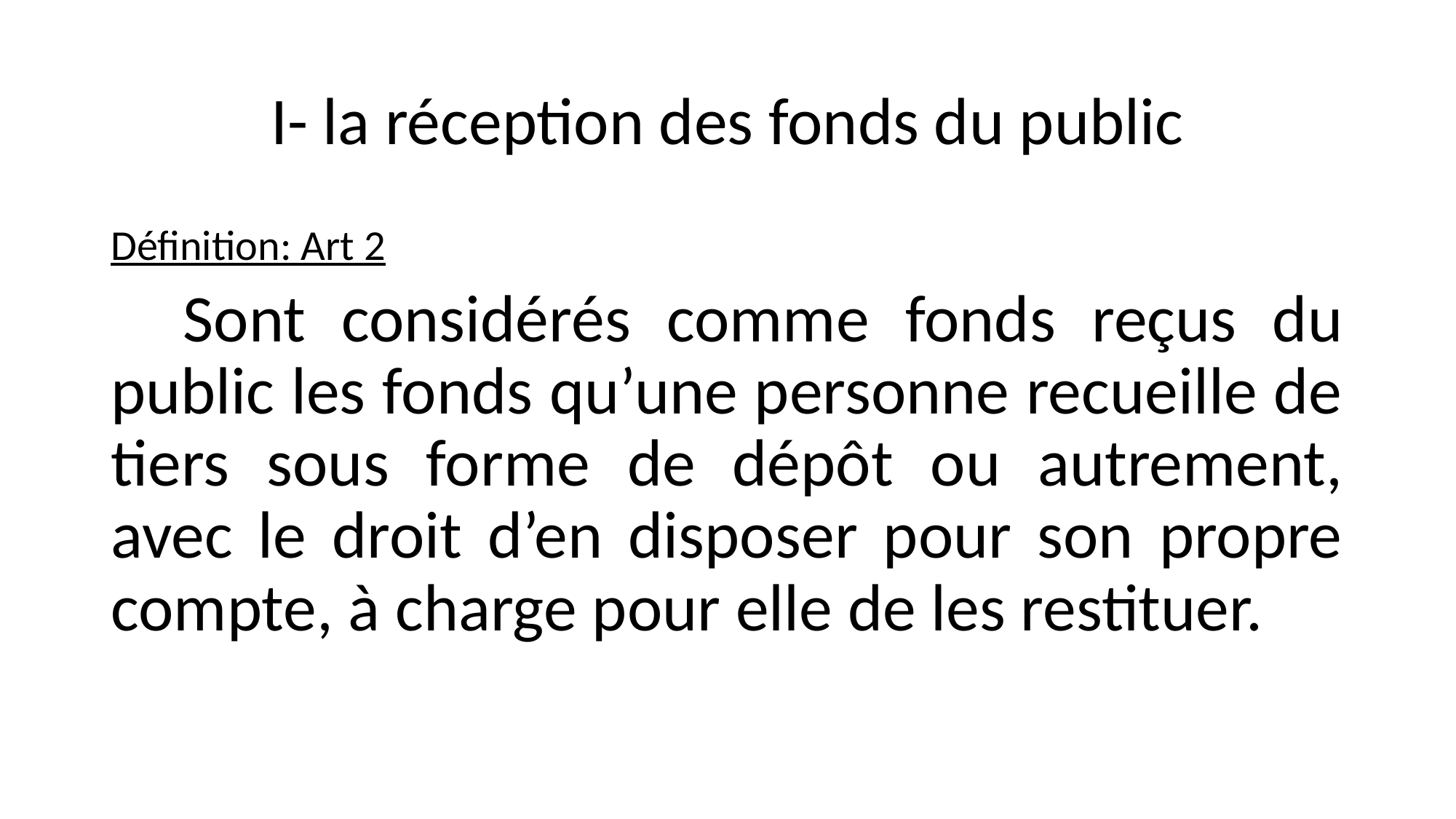

# I- la réception des fonds du public
Définition: Art 2
  Sont considérés comme fonds reçus du public les fonds qu’une personne recueille de tiers sous forme de dépôt ou autrement, avec le droit d’en disposer pour son propre compte, à charge pour elle de les restituer.